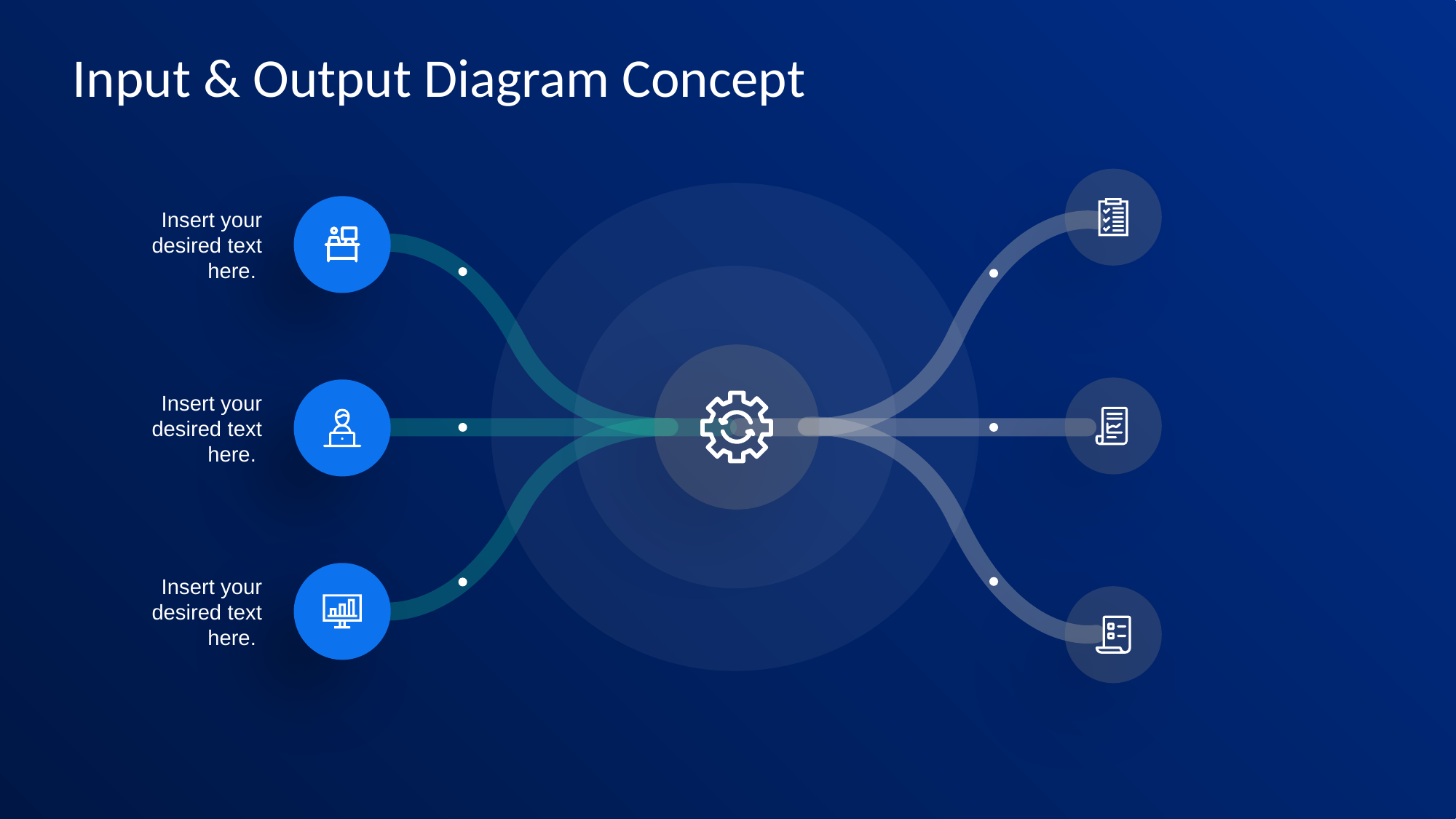

# Input & Output Diagram Concept

Insert your desired text here.

Insert your desired text here.

Insert your desired text here.